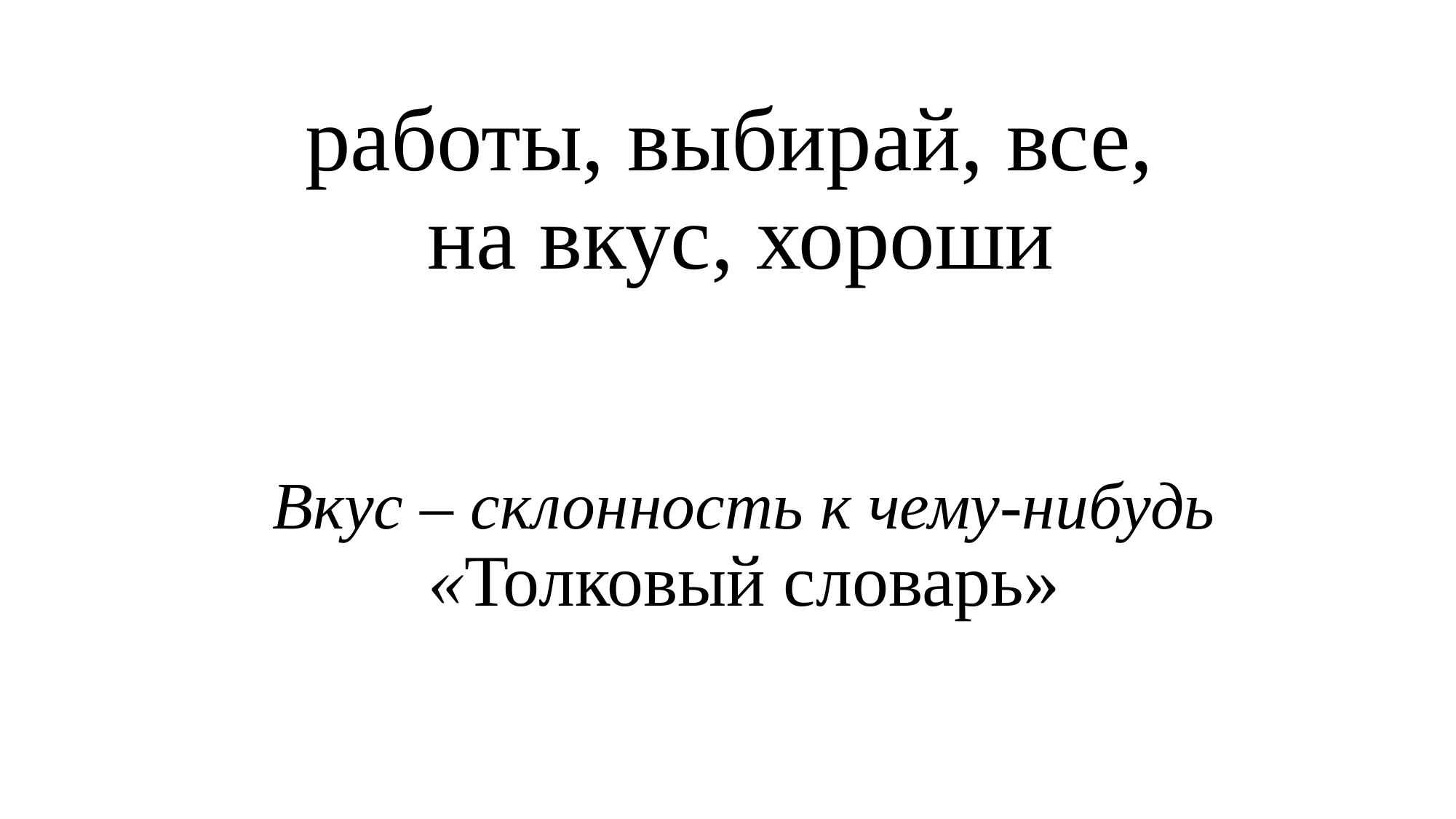

работы, выбирай, все,
 на вкус, хороши
# Вкус – склонность к чему-нибудь «Толковый словарь»